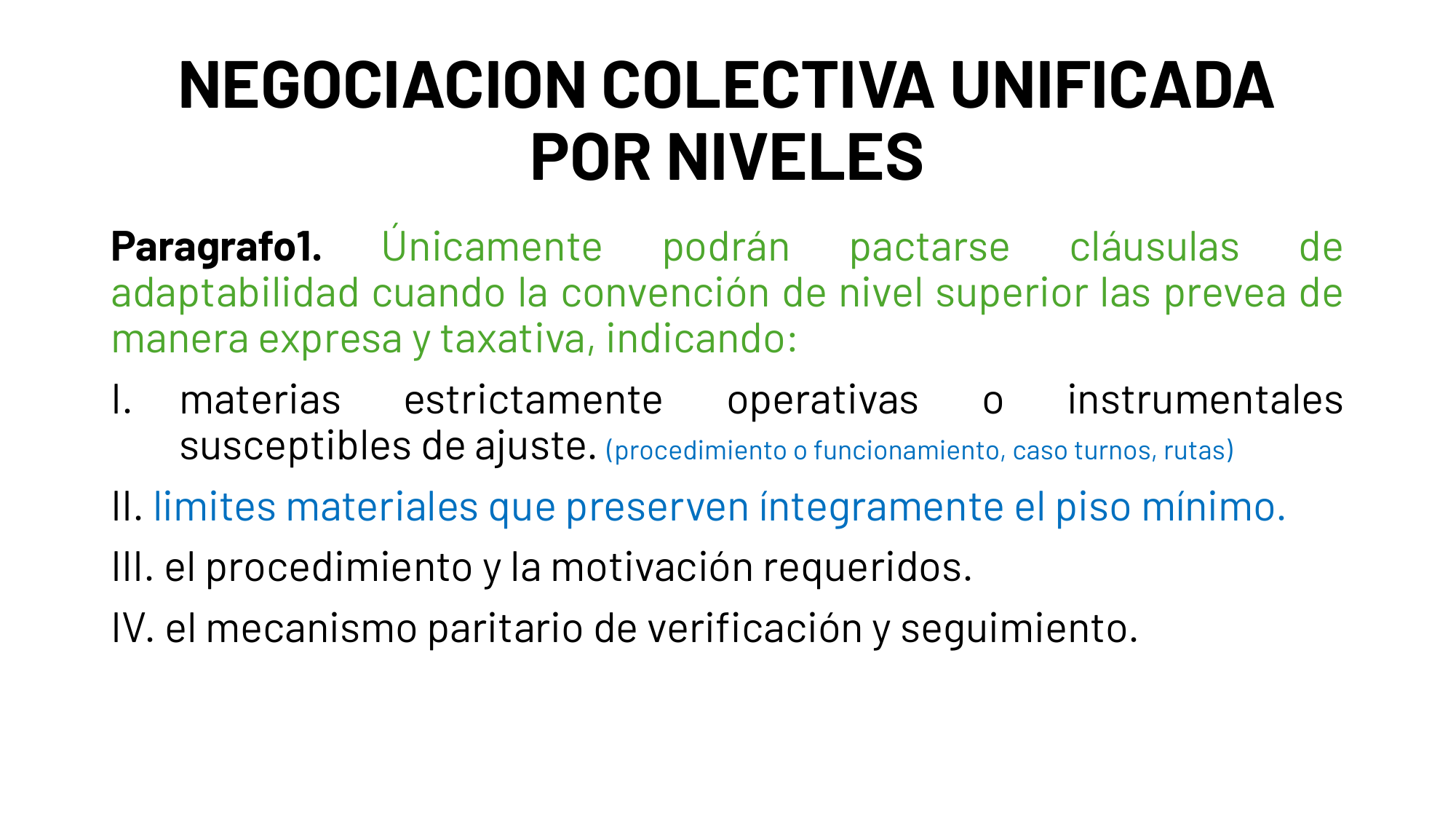

# NEGOCIACION COLECTIVA UNIFICADA POR NIVELES
Paragrafo1. Únicamente podrán pactarse cláusulas de adaptabilidad cuando la convención de nivel superior las prevea de manera expresa y taxativa, indicando:
materias estrictamente operativas o instrumentales susceptibles de ajuste. (procedimiento o funcionamiento, caso turnos, rutas)
II. limites materiales que preserven íntegramente el piso mínimo.
III. el procedimiento y la motivación requeridos.
IV. el mecanismo paritario de verificación y seguimiento.